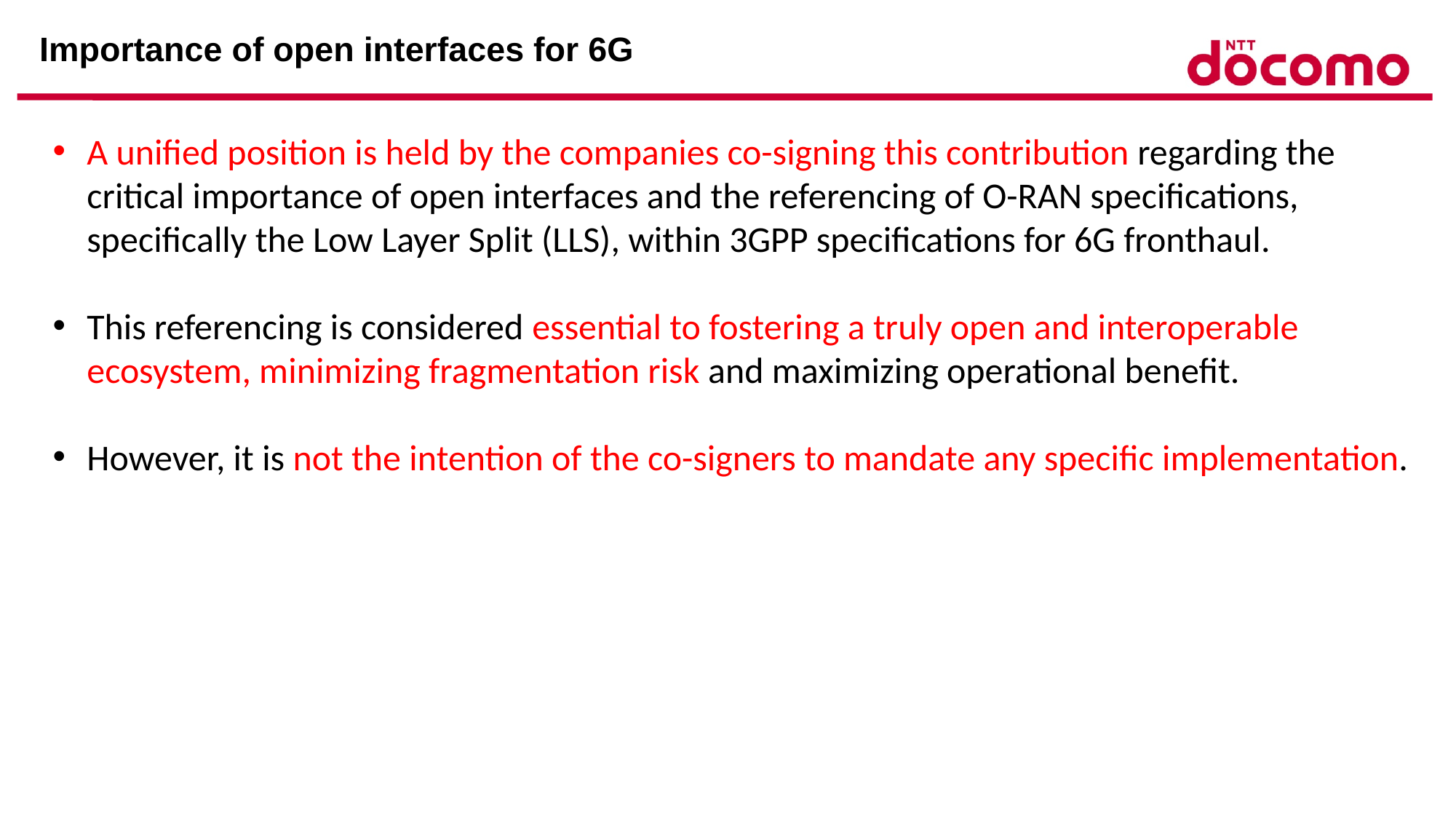

# Importance of open interfaces for 6G
A unified position is held by the companies co-signing this contribution regarding the critical importance of open interfaces and the referencing of O-RAN specifications, specifically the Low Layer Split (LLS), within 3GPP specifications for 6G fronthaul.

This referencing is considered essential to fostering a truly open and interoperable ecosystem, minimizing fragmentation risk and maximizing operational benefit.

However, it is not the intention of the co-signers to mandate any specific implementation.